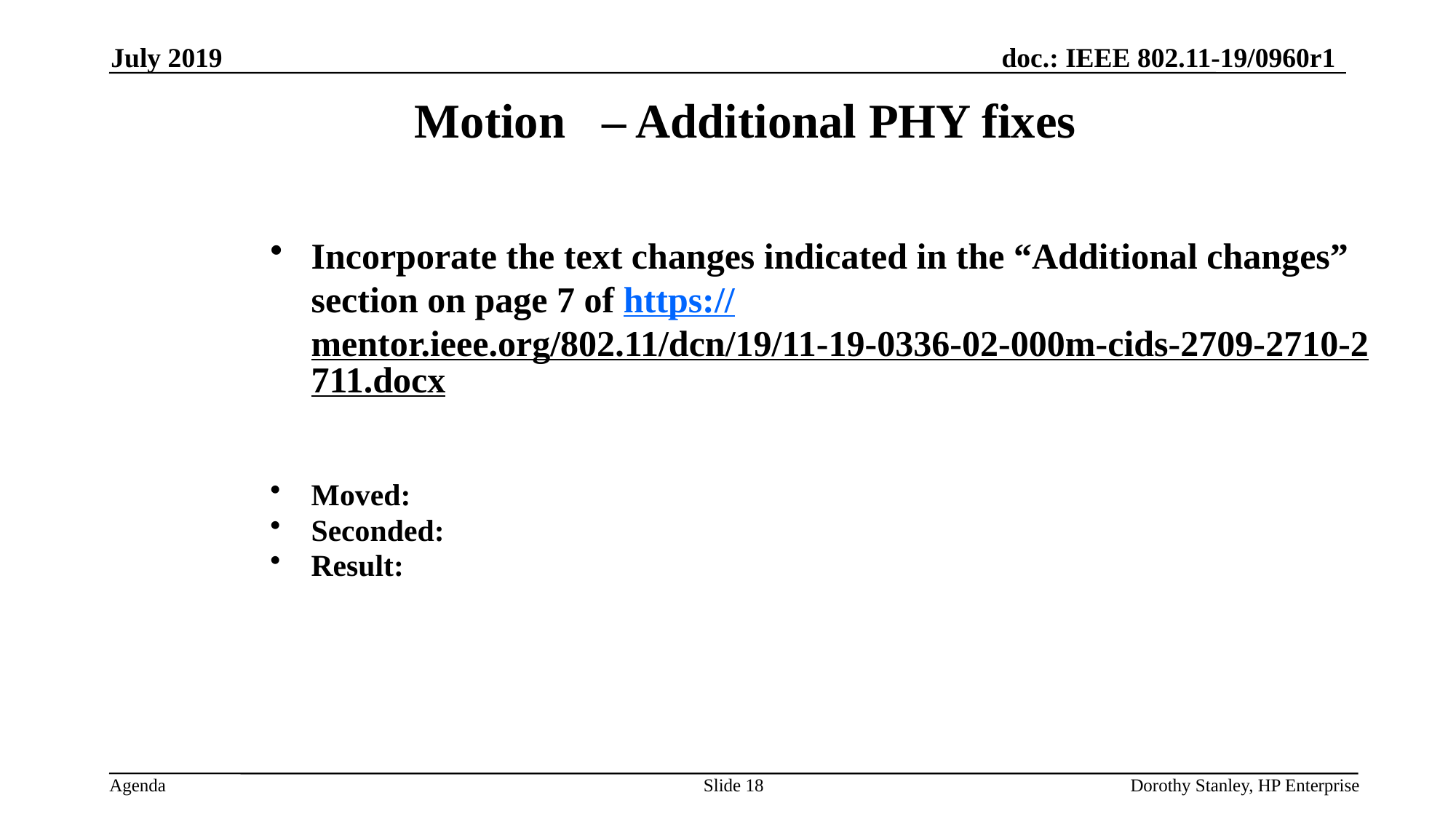

July 2019
Motion   – Additional PHY fixes

Incorporate the text changes indicated in the “Additional changes” section on page 7 of https://mentor.ieee.org/802.11/dcn/19/11-19-0336-02-000m-cids-2709-2710-2711.docx
Moved:
Seconded:
Result:

Slide 18
Dorothy Stanley, HP Enterprise